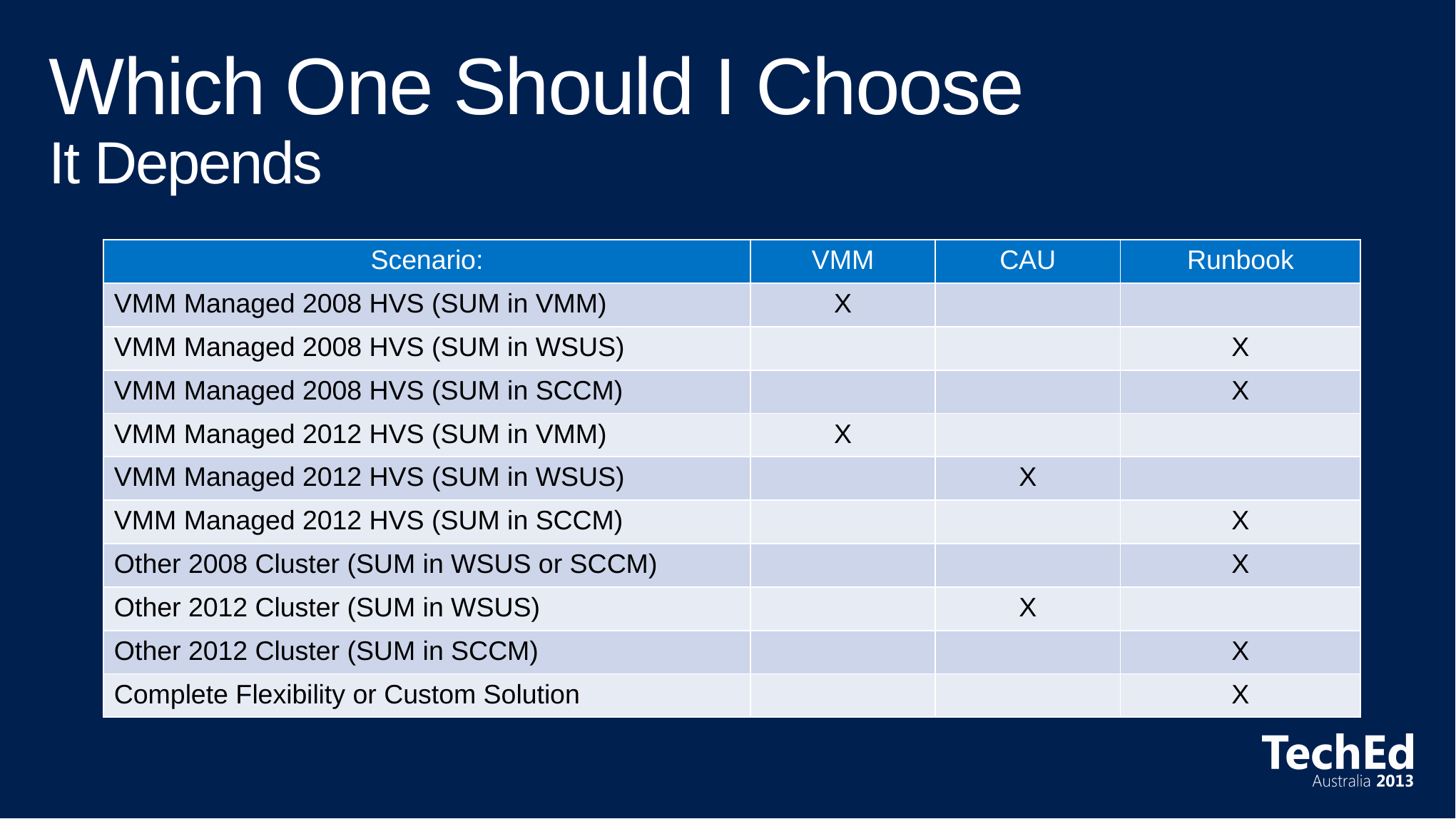

# Which One Should I Choose It Depends
| Scenario: | VMM | CAU | Runbook |
| --- | --- | --- | --- |
| VMM Managed 2008 HVS (SUM in VMM) | X |  |  |
| VMM Managed 2008 HVS (SUM in WSUS) |  |  | X |
| VMM Managed 2008 HVS (SUM in SCCM) |  |  | X |
| VMM Managed 2012 HVS (SUM in VMM) | X |  |  |
| VMM Managed 2012 HVS (SUM in WSUS) |  | X |  |
| VMM Managed 2012 HVS (SUM in SCCM) |  |  | X |
| Other 2008 Cluster (SUM in WSUS or SCCM) |  |  | X |
| Other 2012 Cluster (SUM in WSUS) |  | X |  |
| Other 2012 Cluster (SUM in SCCM) |  |  | X |
| Complete Flexibility or Custom Solution |  |  | X |